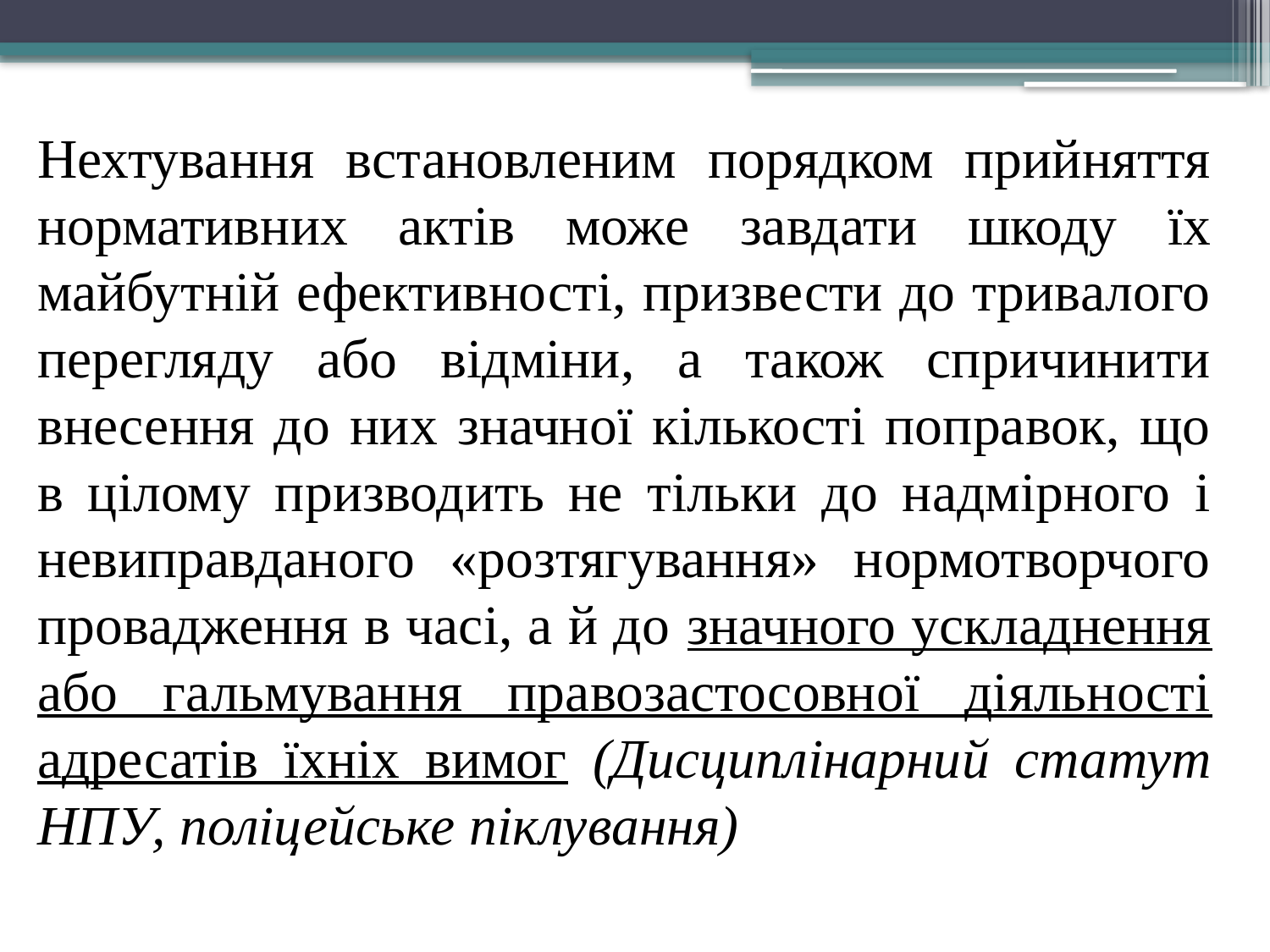

Нехтування встановленим порядком прийняття нормативних актів може завдати шкоду їх майбутній ефективності, призвести до тривалого перегляду або відміни, а також спричинити внесення до них значної кількості поправок, що в цілому призводить не тільки до надмірного і невиправданого «розтягування» нормотворчого провадження в часі, а й до значного ускладнення або гальмування правозастосовної діяльності адресатів їхніх вимог (Дисциплінарний статут НПУ, поліцейське піклування)